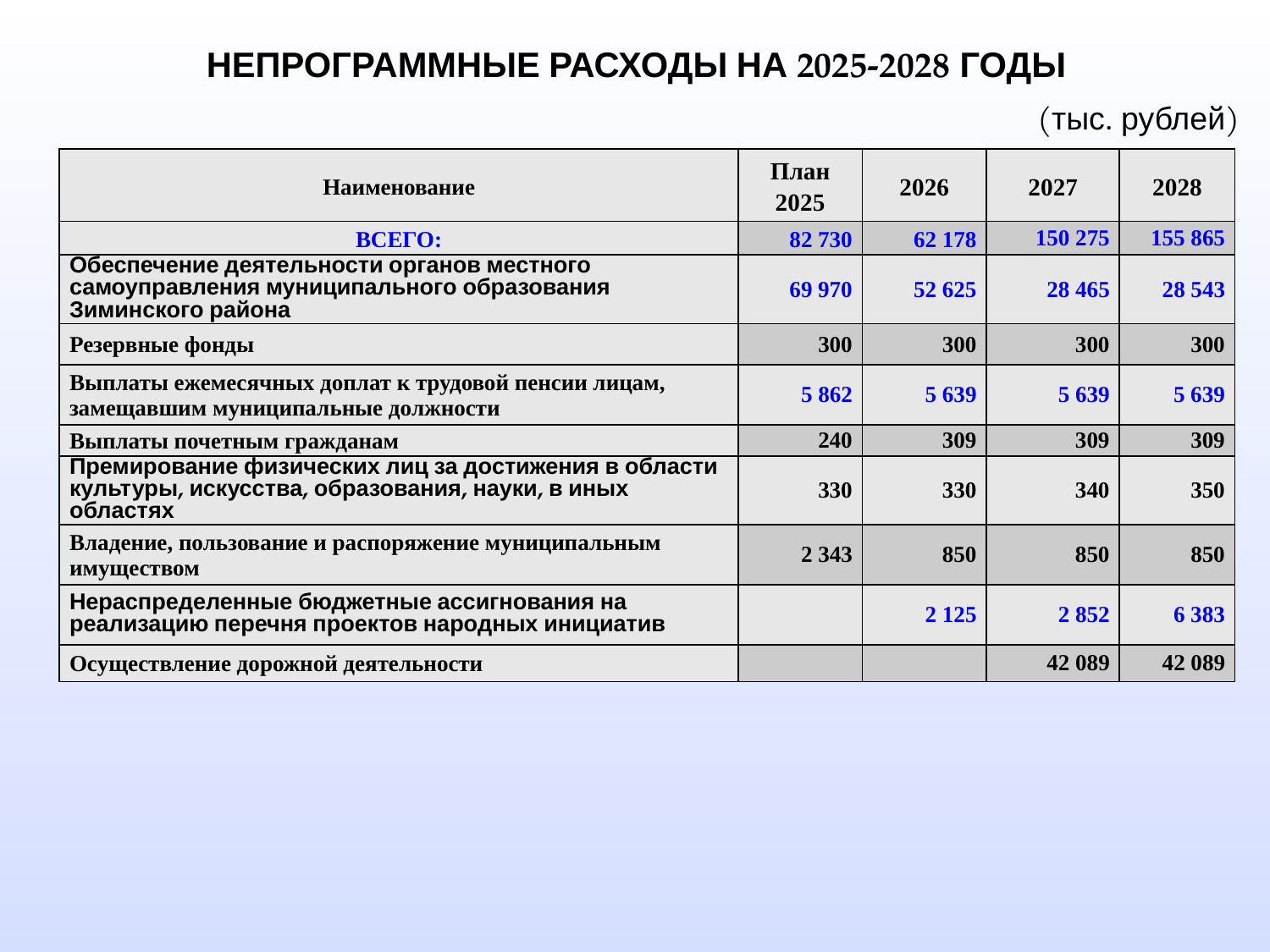

НЕПРОГРАММНЫЕ РАСХОДЫ НА 2025-2028 ГОДЫ
(тыс. рублей)
| Наименование | План 2025 | 2026 | 2027 | 2028 |
| --- | --- | --- | --- | --- |
| ВСЕГО: | 82 730 | 62 178 | 150 275 | 155 865 |
| Обеспечение деятельности органов местного самоуправления муниципального образования Зиминского района | 69 970 | 52 625 | 28 465 | 28 543 |
| Резервные фонды | 300 | 300 | 300 | 300 |
| Выплаты ежемесячных доплат к трудовой пенсии лицам, замещавшим муниципальные должности | 5 862 | 5 639 | 5 639 | 5 639 |
| Выплаты почетным гражданам | 240 | 309 | 309 | 309 |
| Премирование физических лиц за достижения в области культуры, искусства, образования, науки, в иных областях | 330 | 330 | 340 | 350 |
| Владение, пользование и распоряжение муниципальным имуществом | 2 343 | 850 | 850 | 850 |
| Нераспределенные бюджетные ассигнования на реализацию перечня проектов народных инициатив |  | 2 125 | 2 852 | 6 383 |
| Осуществление дорожной деятельности |  |  | 42 089 | 42 089 |